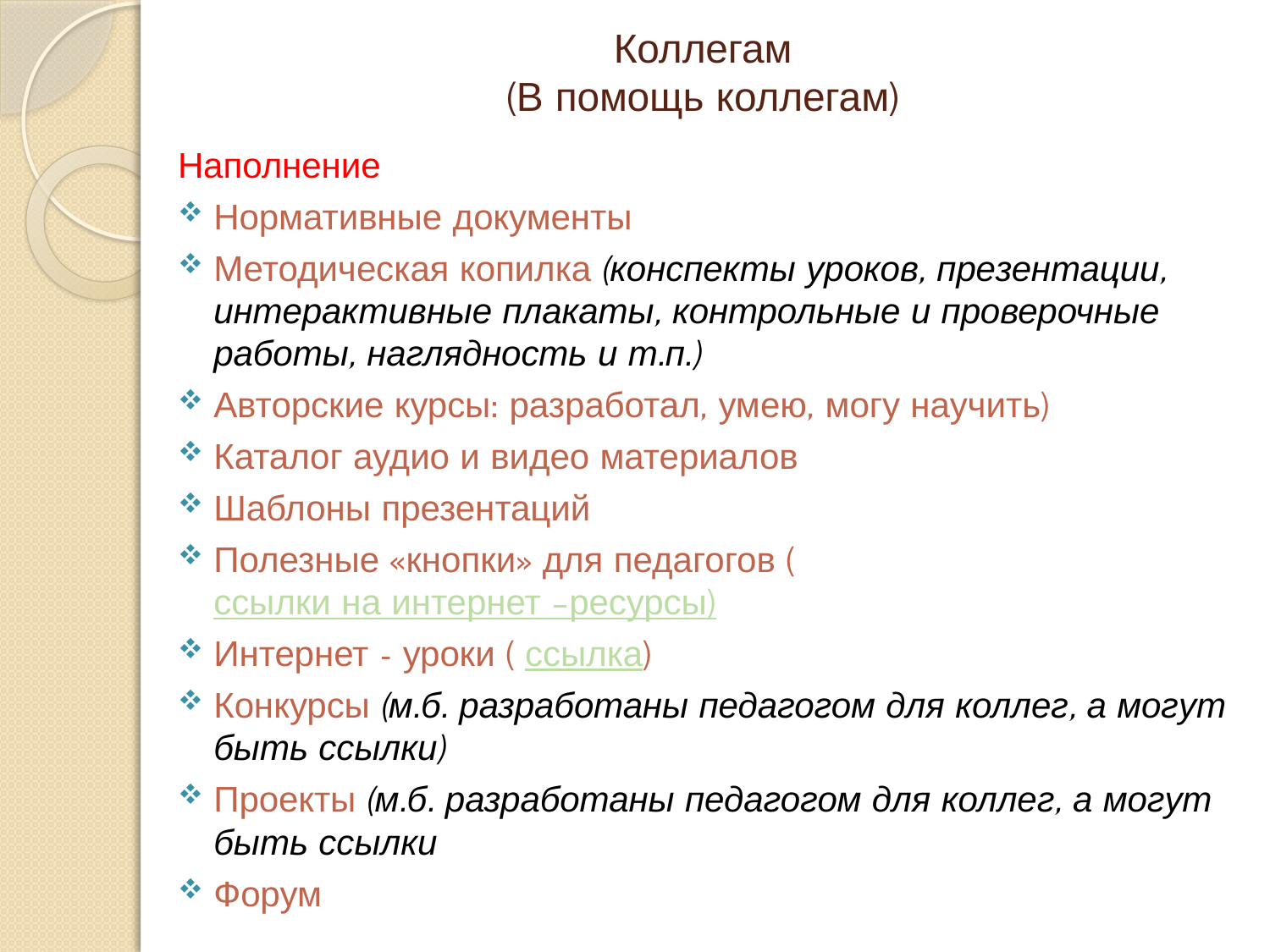

# Коллегам (В помощь коллегам)
Наполнение
Нормативные документы
Методическая копилка (конспекты уроков, презентации, интерактивные плакаты, контрольные и проверочные работы, наглядность и т.п.)
Авторские курсы: разработал, умею, могу научить)
Каталог аудио и видео материалов
Шаблоны презентаций
Полезные «кнопки» для педагогов (ссылки на интернет –ресурсы)
Интернет - уроки ( ссылка)
Конкурсы (м.б. разработаны педагогом для коллег, а могут быть ссылки)
Проекты (м.б. разработаны педагогом для коллег, а могут быть ссылки
Форум